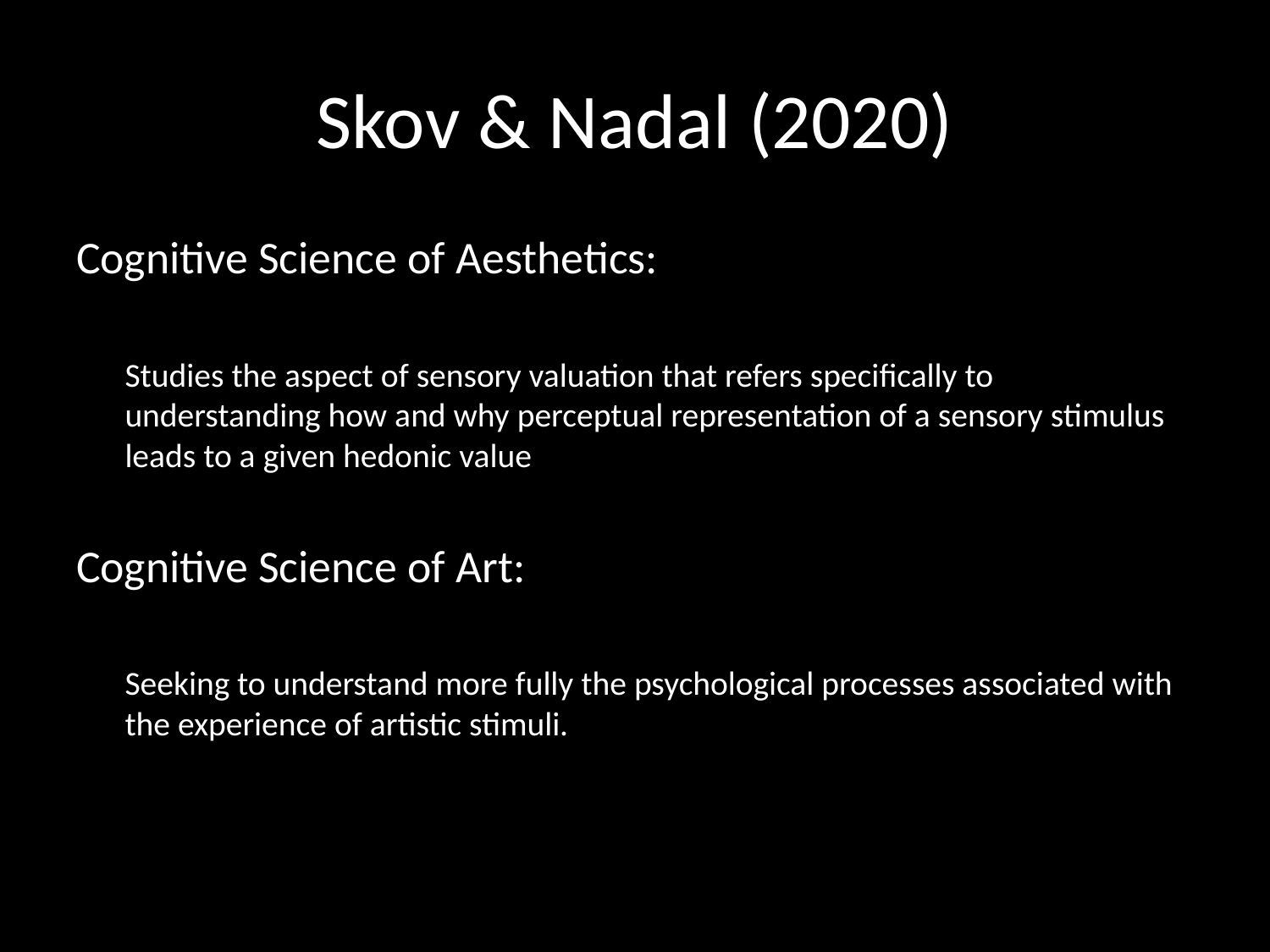

# Skov & Nadal (2020)
Cognitive Science of Aesthetics:

Studies the aspect of sensory valuation that refers specifically to understanding how and why perceptual representation of a sensory stimulus leads to a given hedonic value

Cognitive Science of Art:

Seeking to understand more fully the psychological processes associated with the experience of artistic stimuli.